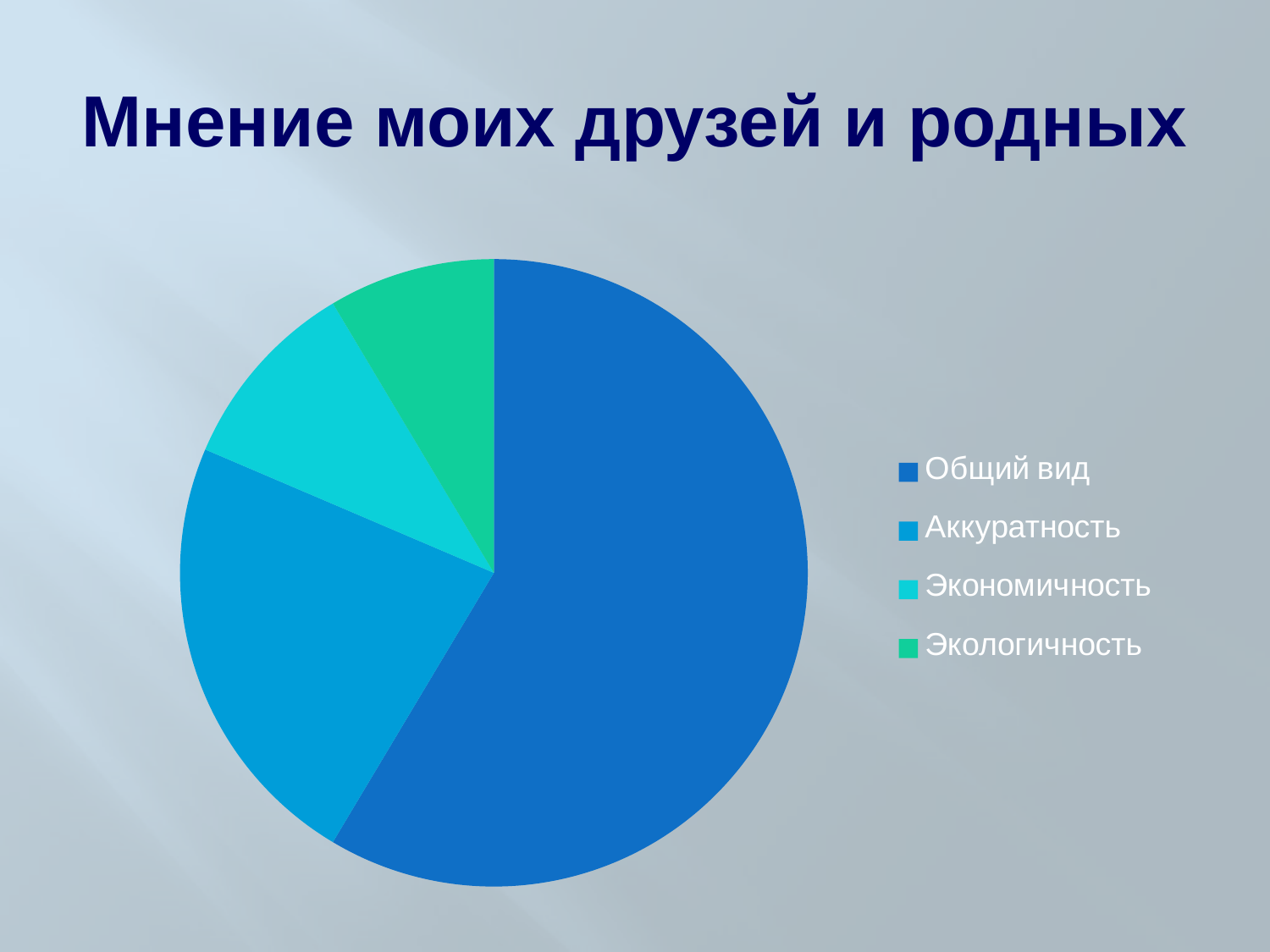

# Мнение моих друзей и родных

### Chart

| Category | Продажи |
|---|---|
| Общий вид | 8.200000000000001 |
| Аккуратность | 3.2 |
| Экономичность | 1.4 |
| Экологичность | 1.2 |